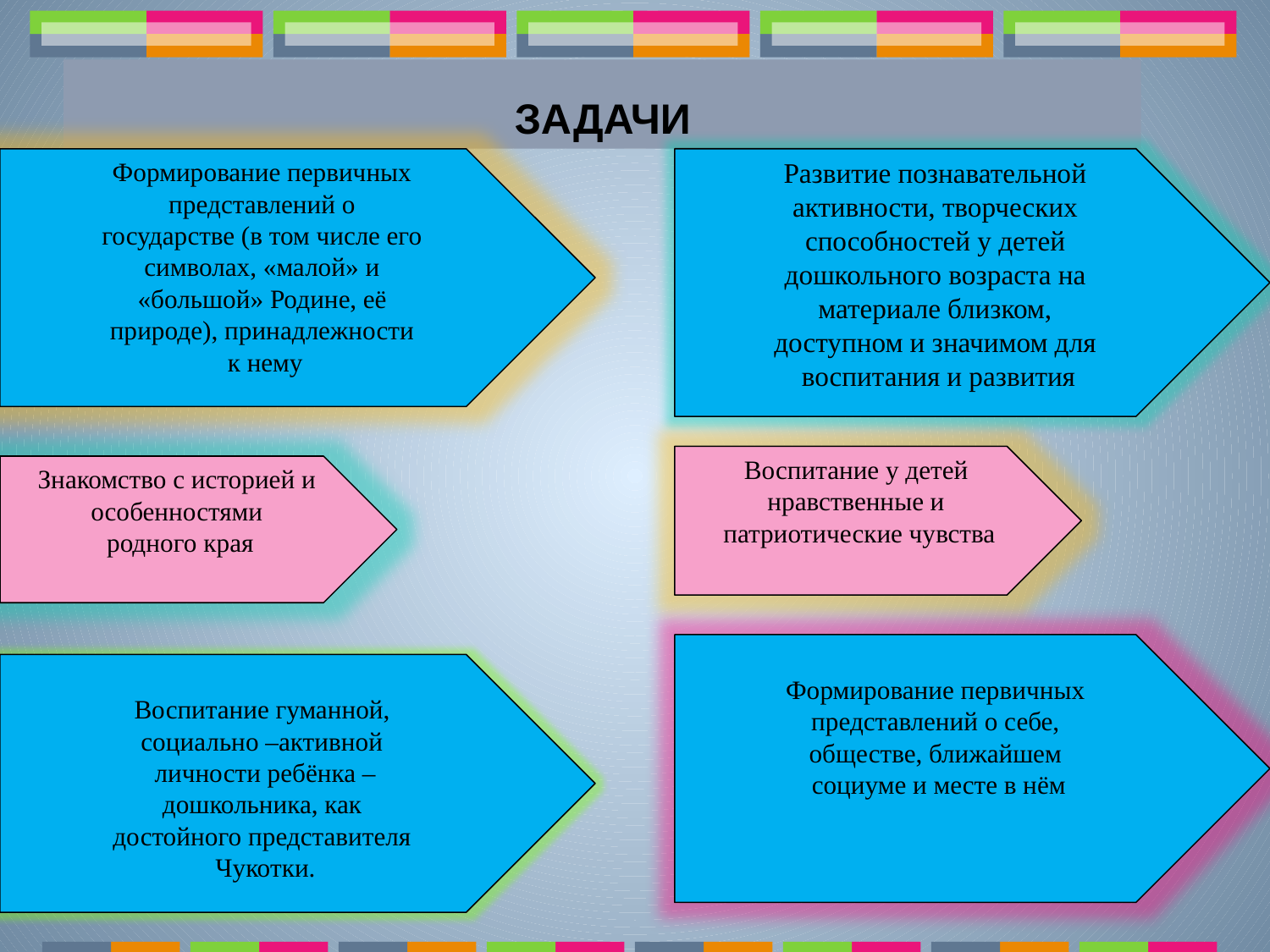

ЗАДАЧИ
Формирование первичных
представлений о
государстве (в том числе его
символах, «малой» и
«большой» Родине, её
природе), принадлежности
к нему
Развитие познавательной
активности, творческих
способностей у детей
дошкольного возраста на
материале близком,
доступном и значимом для
воспитания и развития

Воспитание у детей
нравственные и
патриотические чувства
Знакомство с историей и
особенностями
родного края

Формирование первичных
представлений о себе,
обществе, ближайшем
социуме и месте в нём

Воспитание гуманной,
социально –активной
личности ребёнка –
дошкольника, как
достойного представителя
Чукотки.